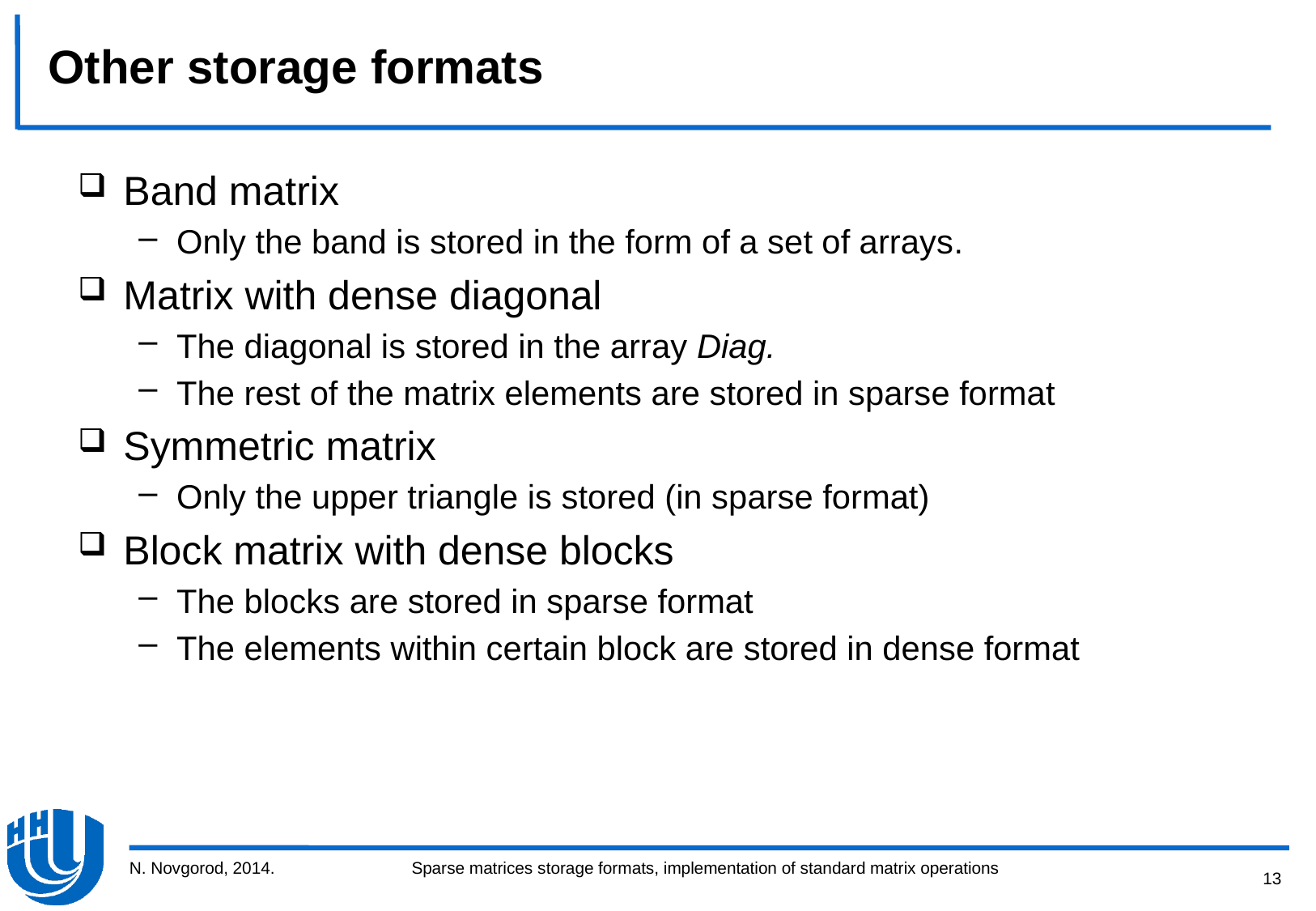

# Other storage formats
Band matrix
Only the band is stored in the form of a set of arrays.
Matrix with dense diagonal
The diagonal is stored in the array Diag.
The rest of the matrix elements are stored in sparse format
Symmetric matrix
Only the upper triangle is stored (in sparse format)
Block matrix with dense blocks
The blocks are stored in sparse format
The elements within certain block are stored in dense format

N. Novgorod, 2014.
13
Sparse matrices storage formats, implementation of standard matrix operations